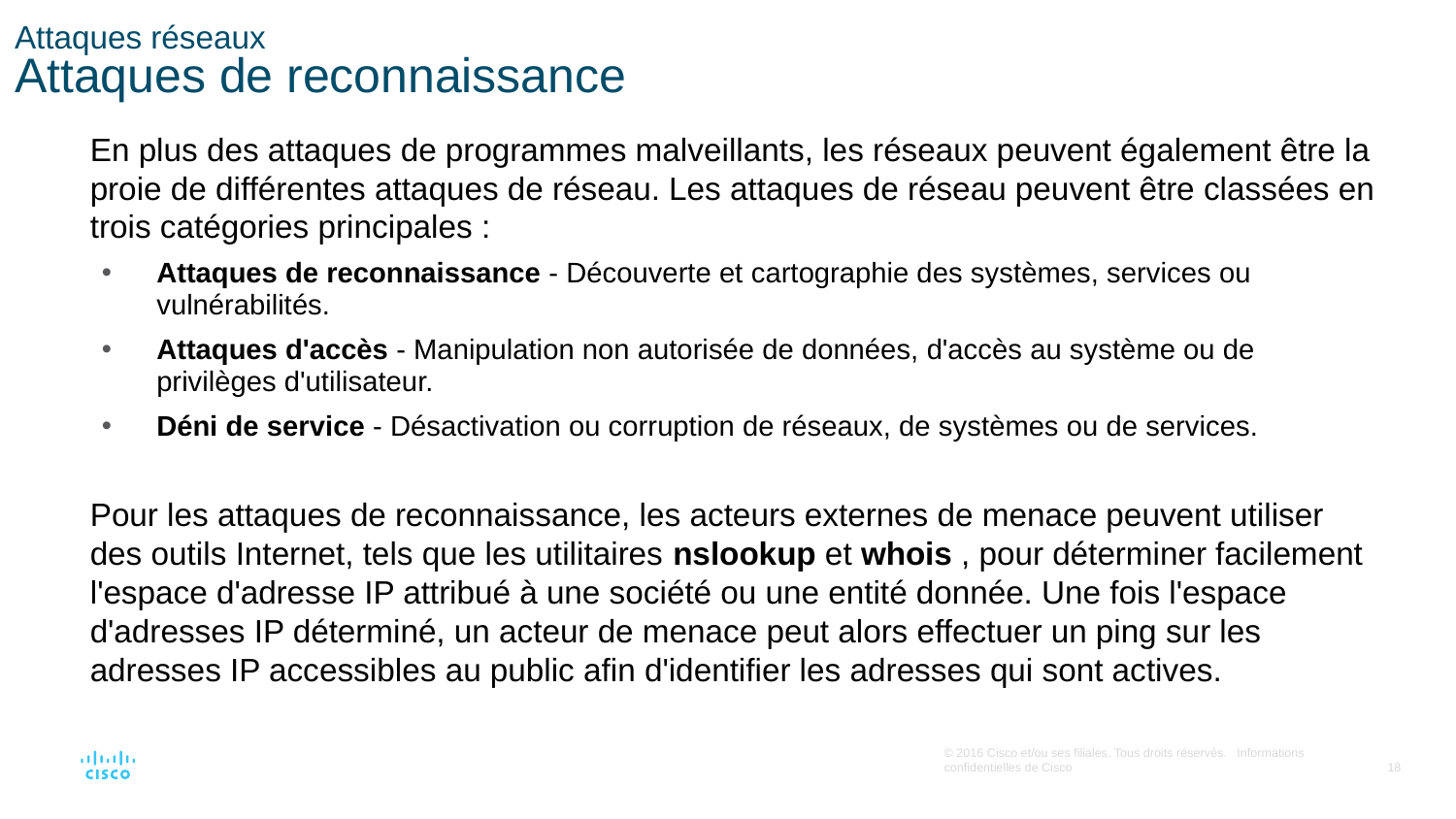

# Attaques réseaux Attaques de reconnaissance
En plus des attaques de programmes malveillants, les réseaux peuvent également être la proie de différentes attaques de réseau. Les attaques de réseau peuvent être classées en trois catégories principales :
Attaques de reconnaissance - Découverte et cartographie des systèmes, services ou vulnérabilités.
Attaques d'accès - Manipulation non autorisée de données, d'accès au système ou de privilèges d'utilisateur.
Déni de service - Désactivation ou corruption de réseaux, de systèmes ou de services.

Pour les attaques de reconnaissance, les acteurs externes de menace peuvent utiliser des outils Internet, tels que les utilitaires nslookup et whois , pour déterminer facilement l'espace d'adresse IP attribué à une société ou une entité donnée. Une fois l'espace d'adresses IP déterminé, un acteur de menace peut alors effectuer un ping sur les adresses IP accessibles au public afin d'identifier les adresses qui sont actives.